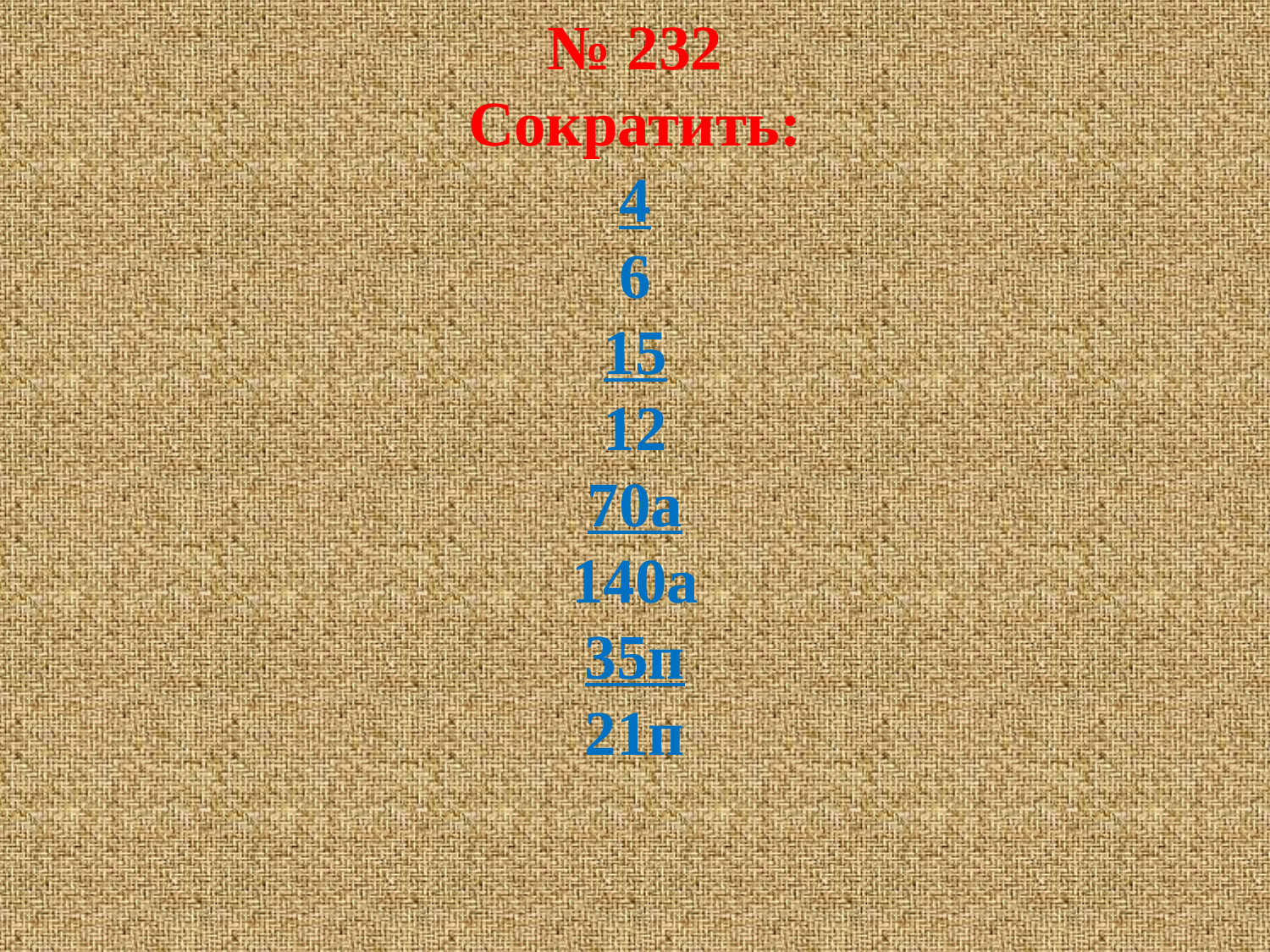

# № 232 Сократить: 4 6 15 12 70а 140а 35п 21п
22